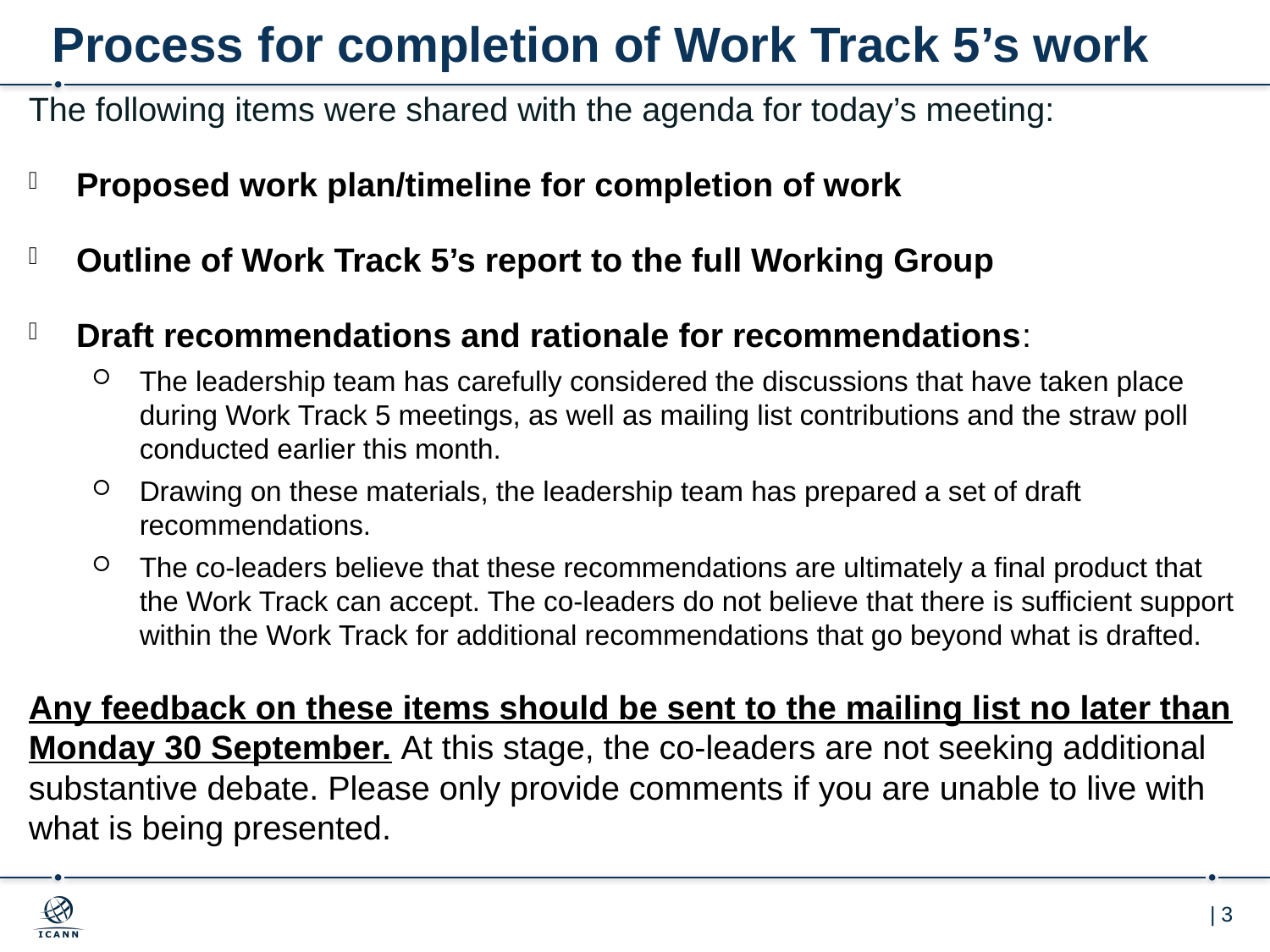

# Process for completion of Work Track 5’s work
The following items were shared with the agenda for today’s meeting:
Proposed work plan/timeline for completion of work
Outline of Work Track 5’s report to the full Working Group
Draft recommendations and rationale for recommendations:
The leadership team has carefully considered the discussions that have taken place during Work Track 5 meetings, as well as mailing list contributions and the straw poll conducted earlier this month.
Drawing on these materials, the leadership team has prepared a set of draft recommendations.
The co-leaders believe that these recommendations are ultimately a final product that the Work Track can accept. The co-leaders do not believe that there is sufficient support within the Work Track for additional recommendations that go beyond what is drafted.
Any feedback on these items should be sent to the mailing list no later than Monday 30 September. At this stage, the co-leaders are not seeking additional substantive debate. Please only provide comments if you are unable to live with what is being presented.